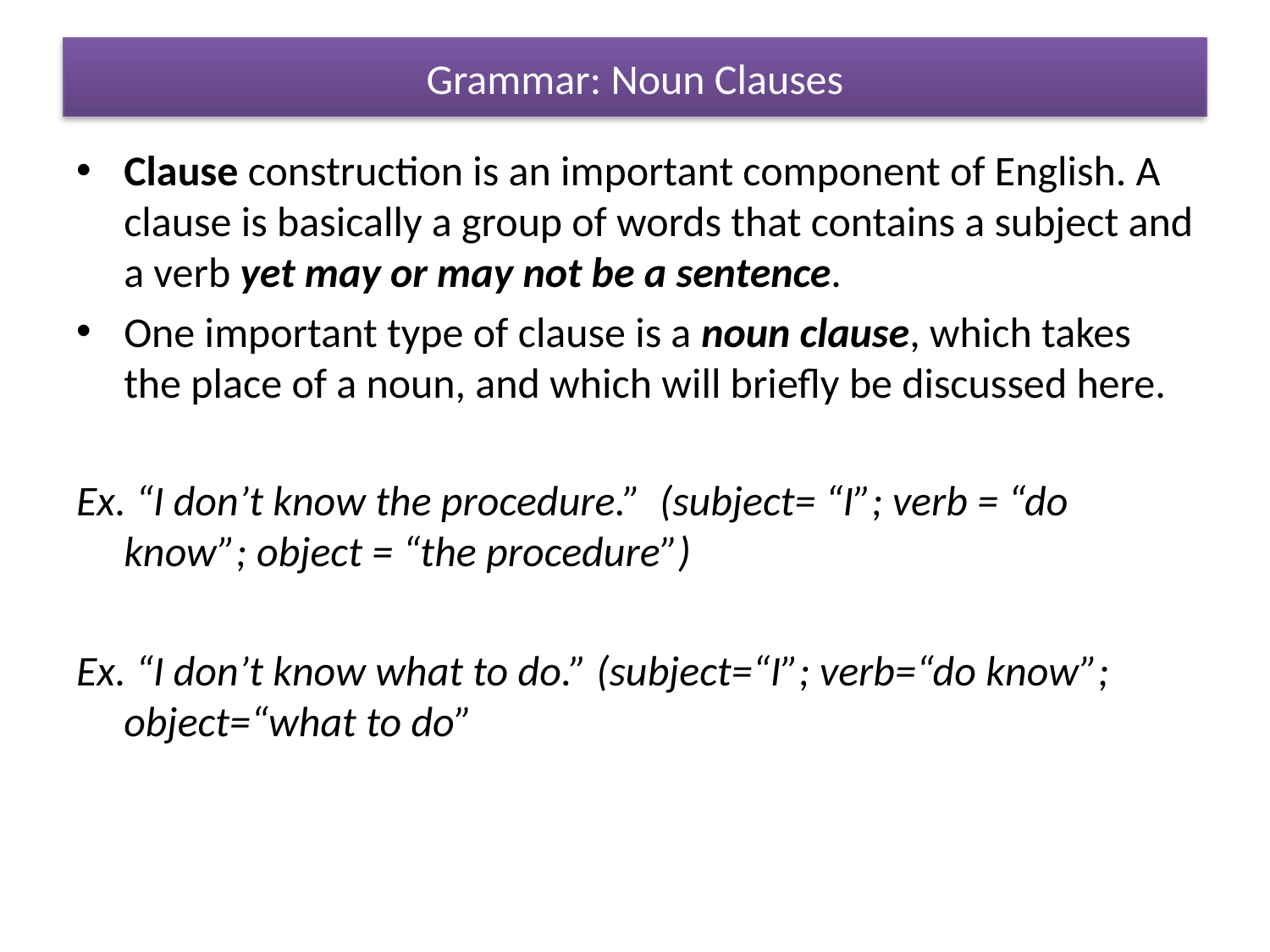

# Grammar: Noun Clauses
Clause construction is an important component of English. A clause is basically a group of words that contains a subject and a verb yet may or may not be a sentence.
One important type of clause is a noun clause, which takes the place of a noun, and which will briefly be discussed here.

Ex. “I don’t know the procedure.”  (subject= “I”; verb = “do know”; object = “the procedure”)

Ex. “I don’t know what to do.” (subject=“I”; verb=“do know”; object=“what to do”